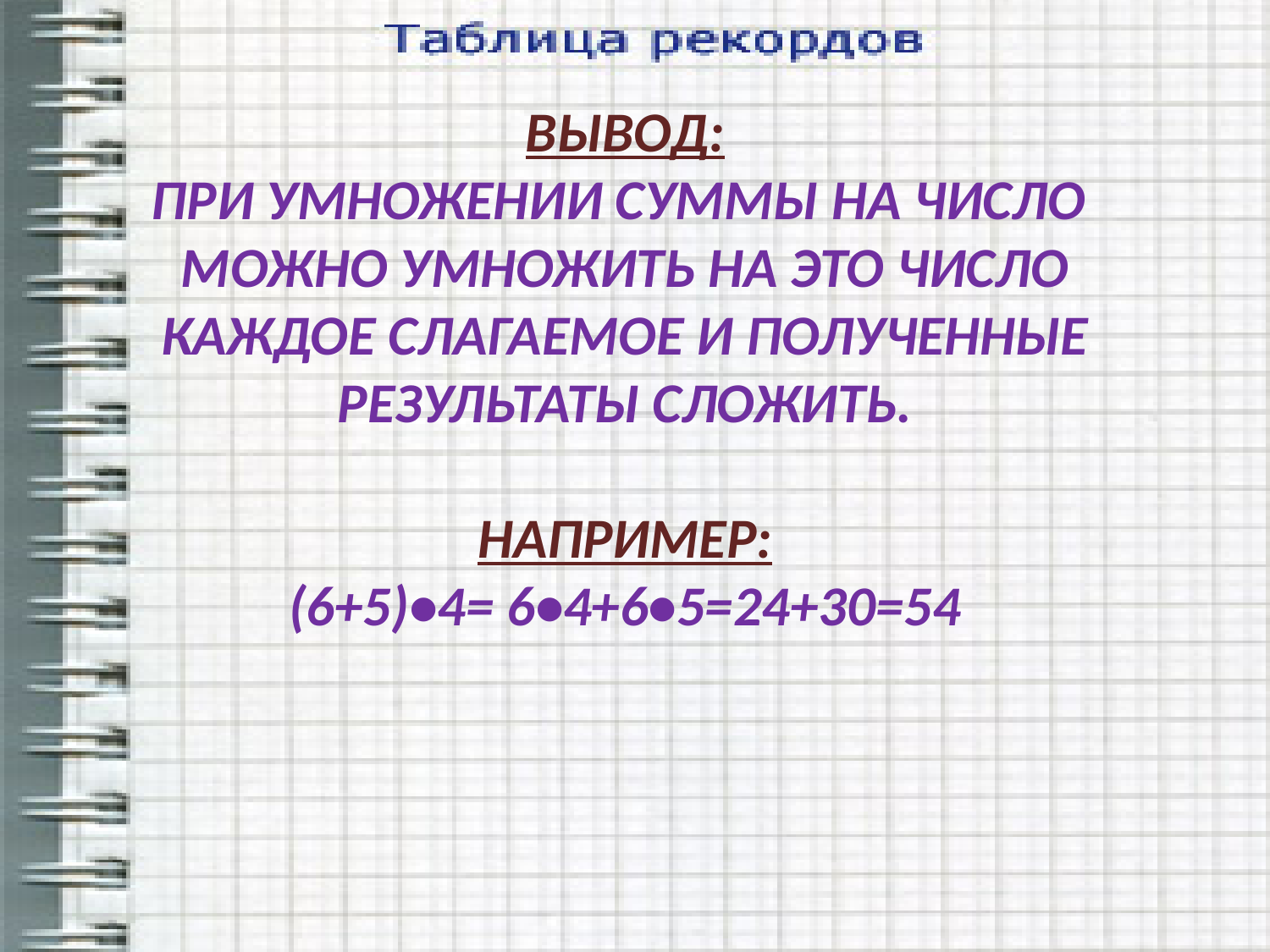

ВЫВОД:
ПРИ УМНОЖЕНИИ СУММЫ НА ЧИСЛО  МОЖНО УМНОЖИТЬ НА ЭТО ЧИСЛО КАЖДОЕ СЛАГАЕМОЕ И ПОЛУЧЕННЫЕ РЕЗУЛЬТАТЫ СЛОЖИТЬ.

НАПРИМЕР:
(6+5)•4= 6•4+6•5=24+30=54